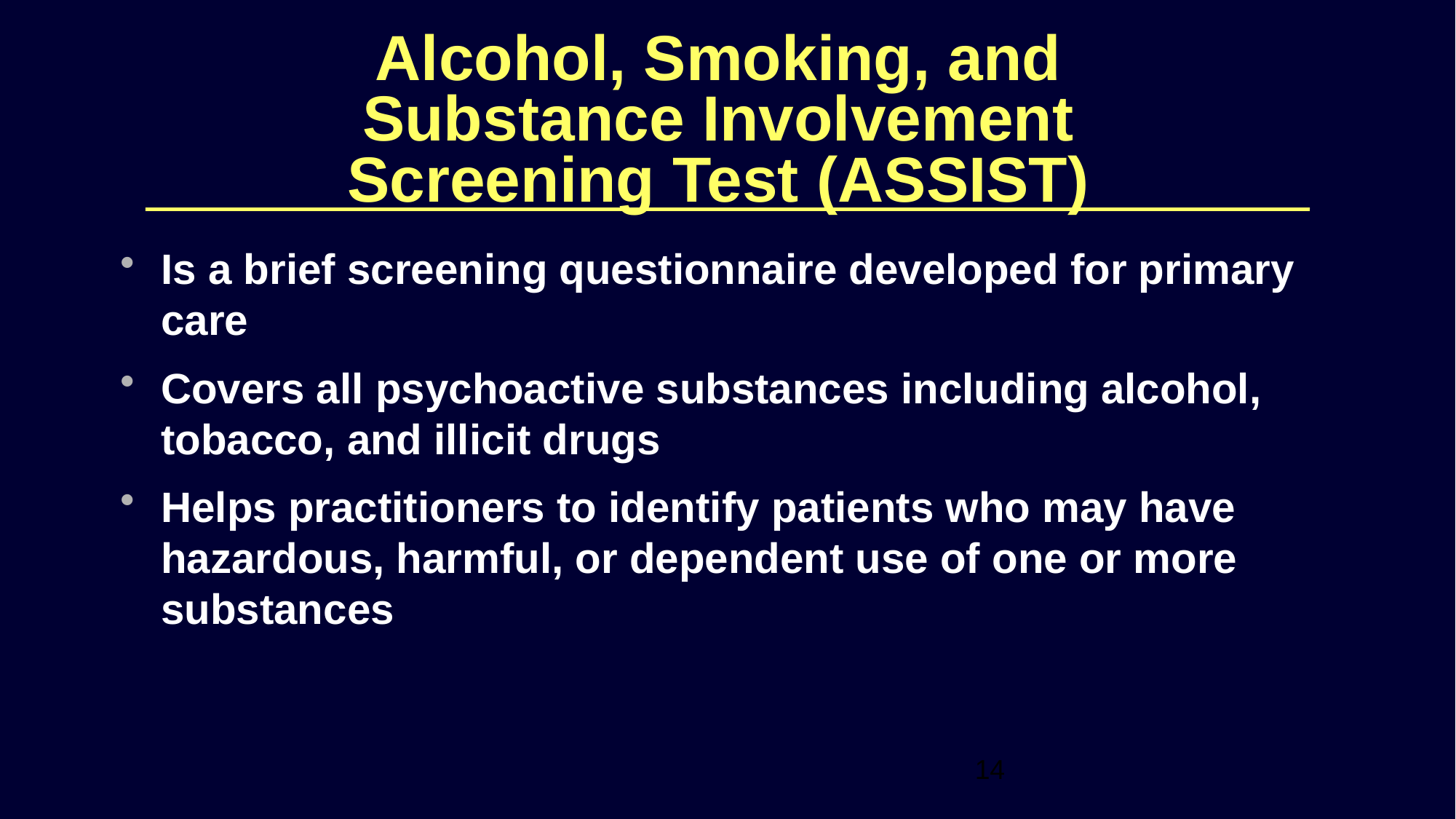

# Alcohol, Smoking, and Substance Involvement Screening Test (ASSIST)
Is a brief screening questionnaire developed for primary care
Covers all psychoactive substances including alcohol, tobacco, and illicit drugs
Helps practitioners to identify patients who may have hazardous, harmful, or dependent use of one or more substances
14